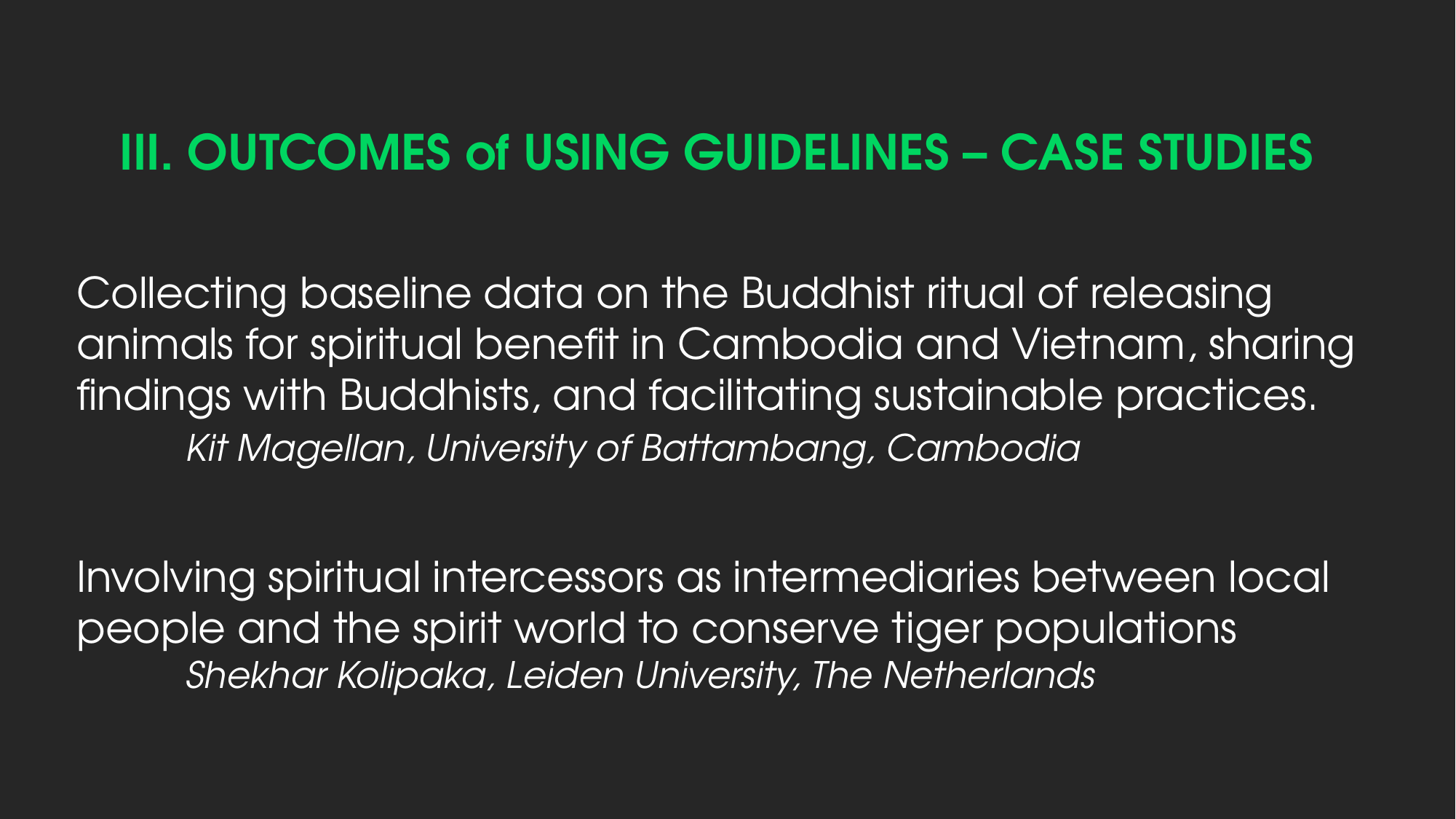

III. OUTCOMES of USING GUIDELINES – CASE STUDIES

Collecting baseline data on the Buddhist ritual of releasing animals for spiritual benefit in Cambodia and Vietnam, sharing findings with Buddhists, and facilitating sustainable practices.
	Kit Magellan, University of Battambang, Cambodia

Involving spiritual intercessors as intermediaries between local people and the spirit world to conserve tiger populations
	Shekhar Kolipaka, Leiden University, The Netherlands